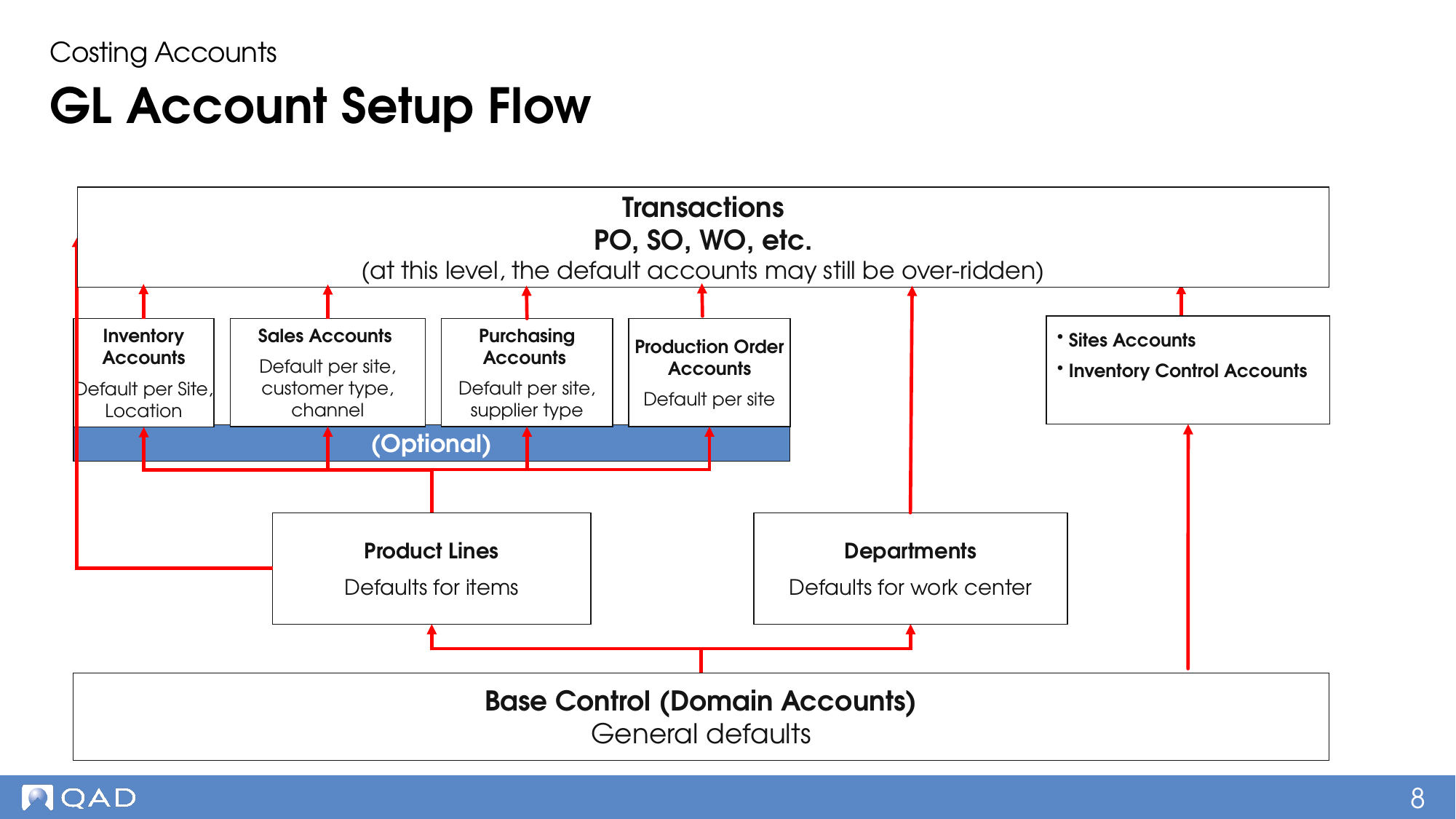

Costing Accounts
# GL Account Setup Flow

Transactions
PO, SO, WO, etc.
(at this level, the default accounts may still be over-ridden)

 Sites Accounts
 Inventory Control Accounts

Inventory Accounts
Default per Site, Location
Sales Accounts
Default per site, customer type, channel
Purchasing Accounts
Default per site, supplier type
Production Order Accounts
Default per site
(Optional)

Product Lines
Defaults for items
Departments
Defaults for work center

Base Control (Domain Accounts)
General defaults
8